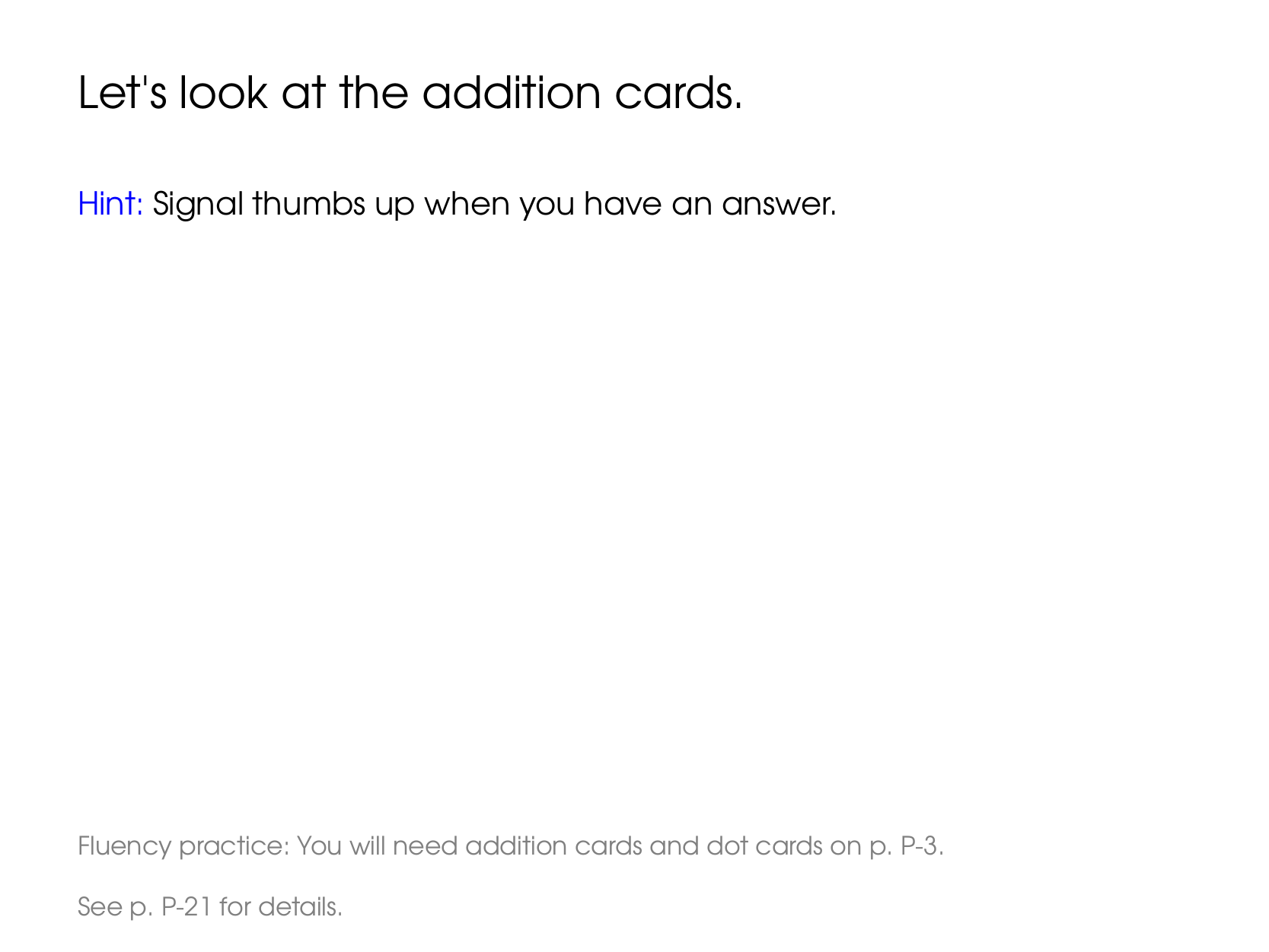

Let's look at the addition cards.
Hint: Signal thumbs up when you have an answer.
Fluency practice: You will need addition cards and dot cards on p. P-3.
See p. P-21 for details.